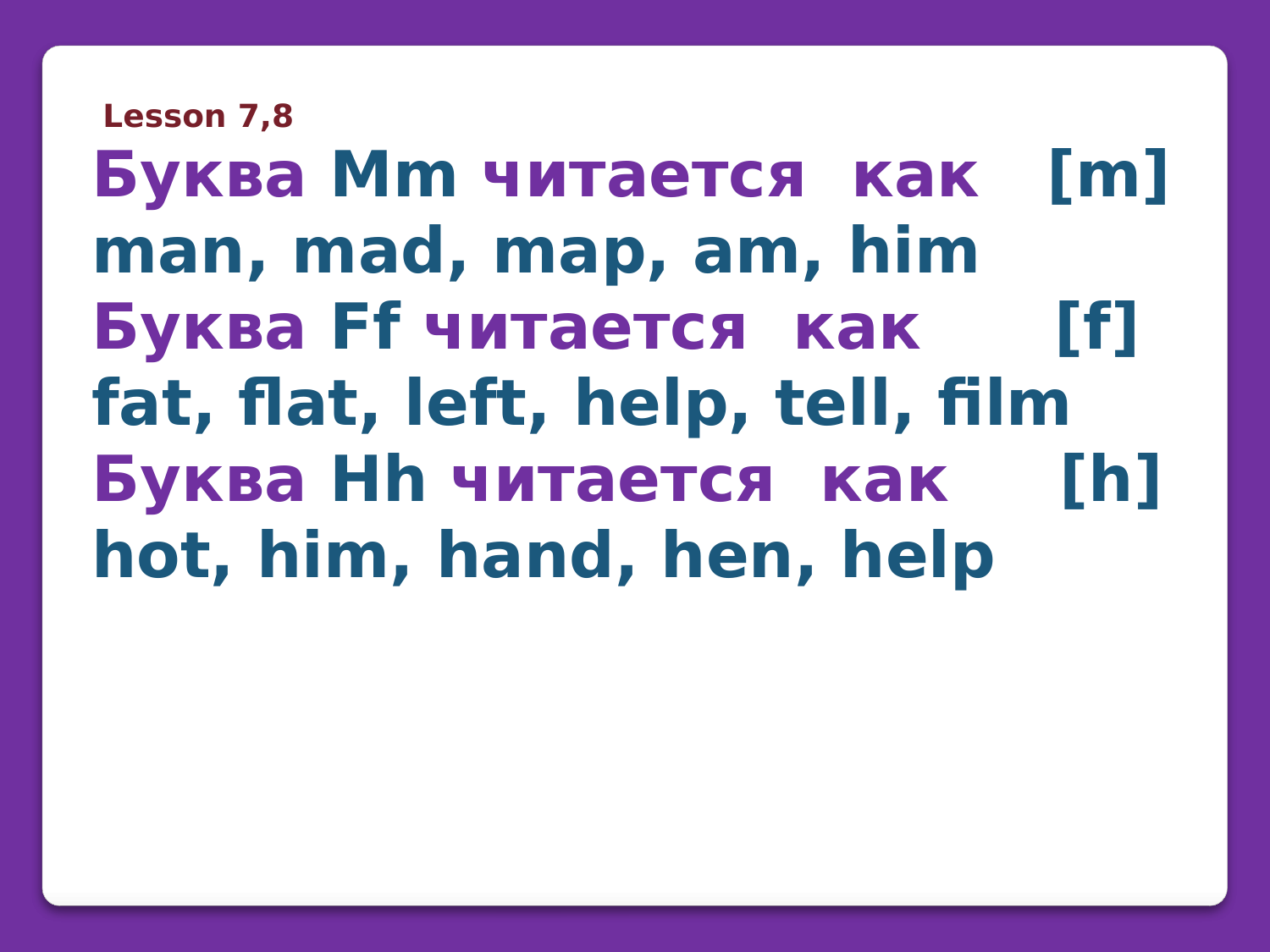

Lesson 7,8
Буква Mm читается  как   [m]
man, mad, map, am, him
Буква Ff читается  как      [f]
fat, flat, left, help, tell, film
Буква Hh читается  как     [h]
hot, him, hand, hen, help